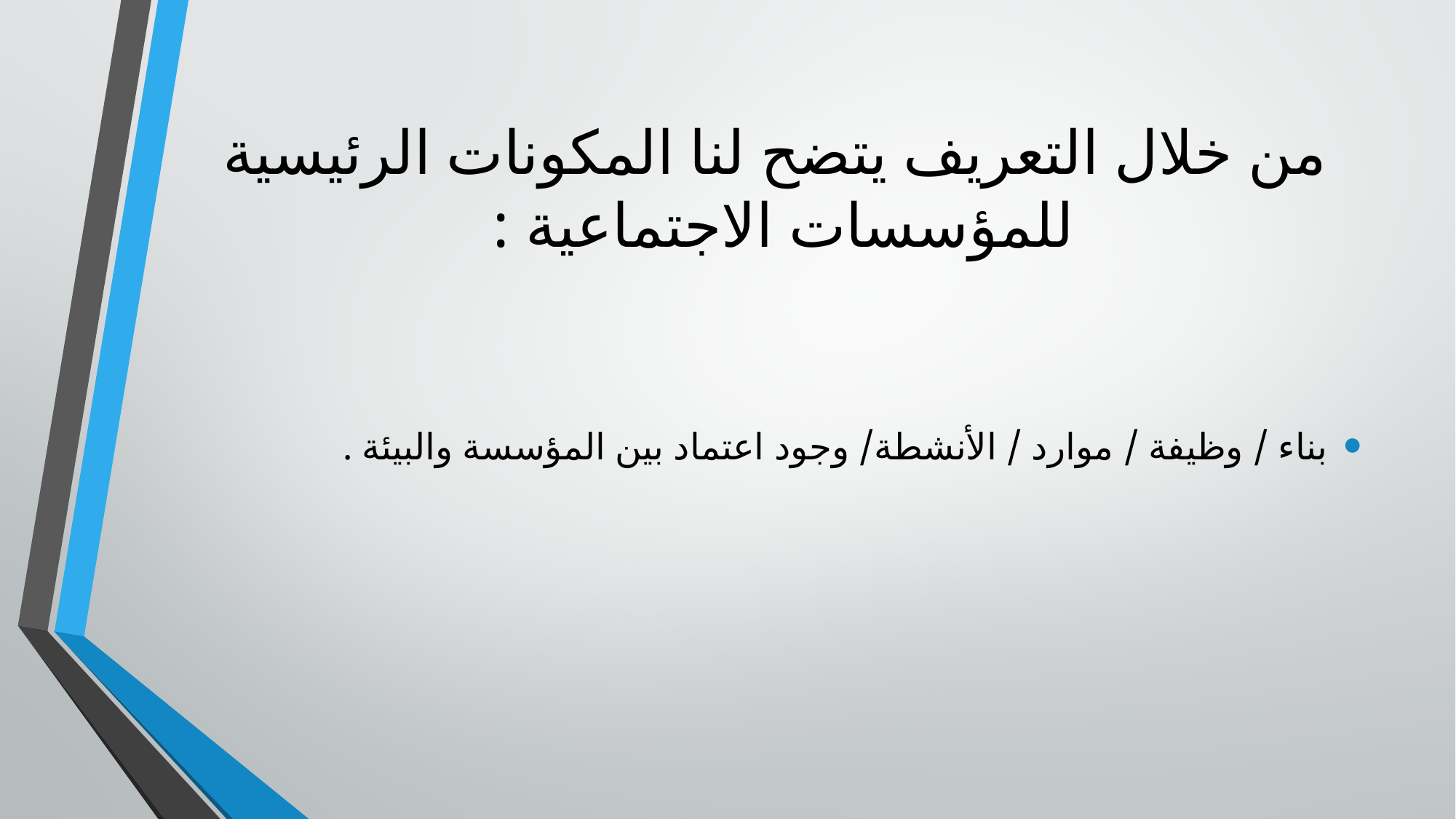

# من خلال التعريف يتضح لنا المكونات الرئيسية للمؤسسات الاجتماعية :
بناء / وظيفة / موارد / الأنشطة/ وجود اعتماد بين المؤسسة والبيئة .